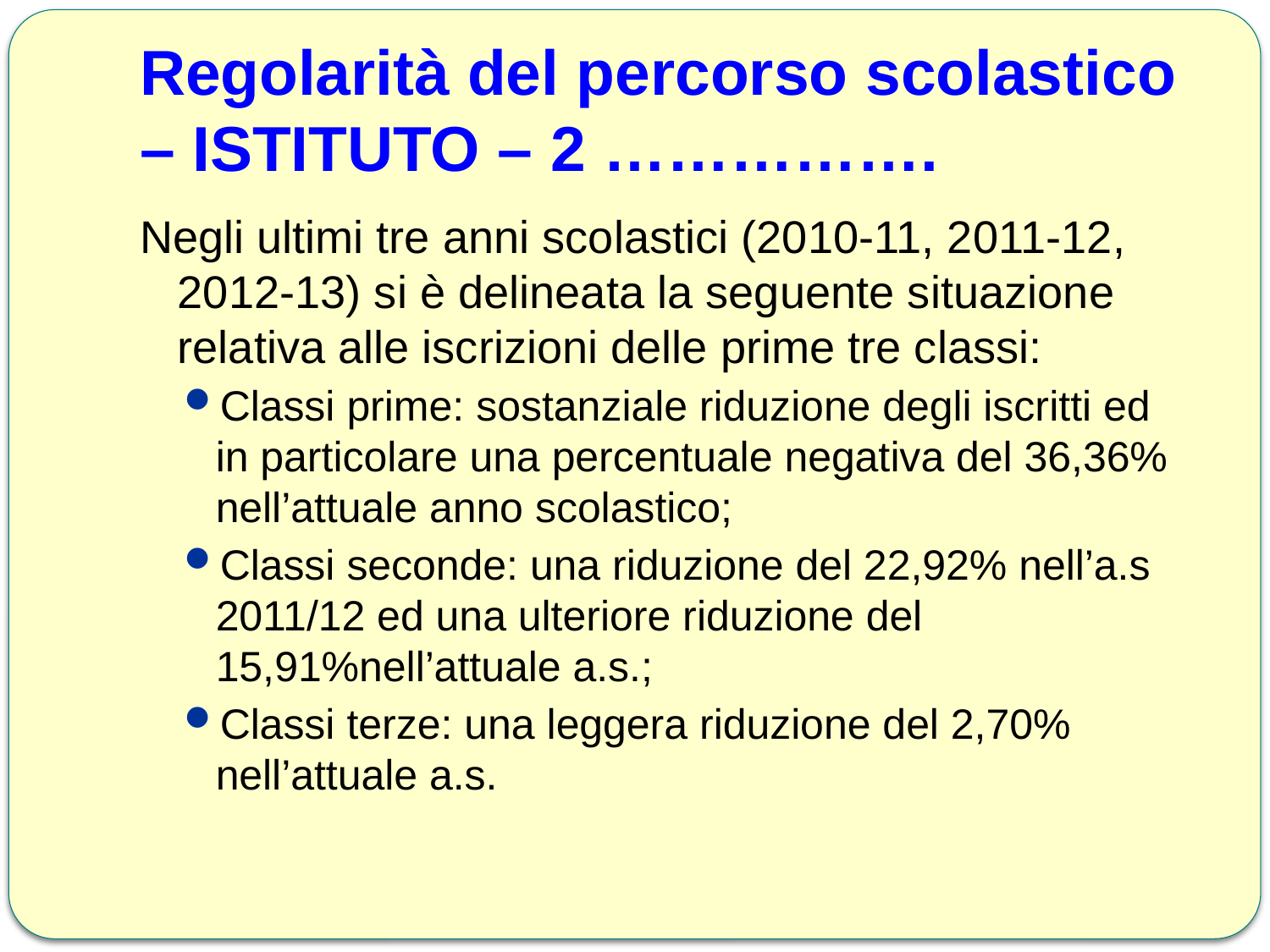

# Regolarità del percorso scolastico – ISTITUTO – 2 …………….
Negli ultimi tre anni scolastici (2010-11, 2011-12, 2012-13) si è delineata la seguente situazione relativa alle iscrizioni delle prime tre classi:
Classi prime: sostanziale riduzione degli iscritti ed in particolare una percentuale negativa del 36,36% nell’attuale anno scolastico;
Classi seconde: una riduzione del 22,92% nell’a.s 2011/12 ed una ulteriore riduzione del 15,91%nell’attuale a.s.;
Classi terze: una leggera riduzione del 2,70% nell’attuale a.s.